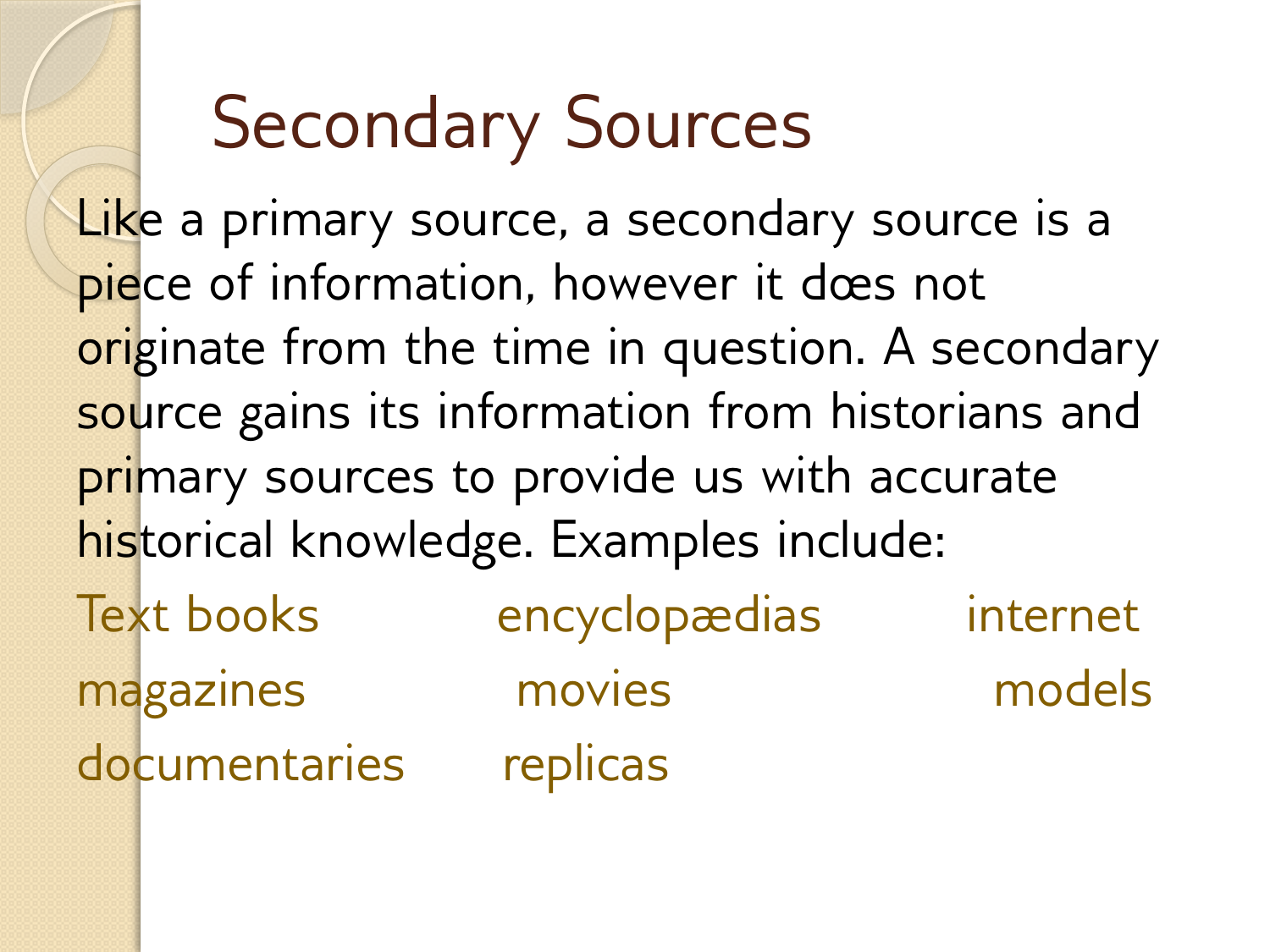

# Secondary Sources
Like a primary source, a secondary source is a piece of information, however it does not originate from the time in question. A secondary source gains its information from historians and primary sources to provide us with accurate historical knowledge. Examples include:
Text books           encyclopaedias         internet
magazines             movies                    models
documentaries      replicas